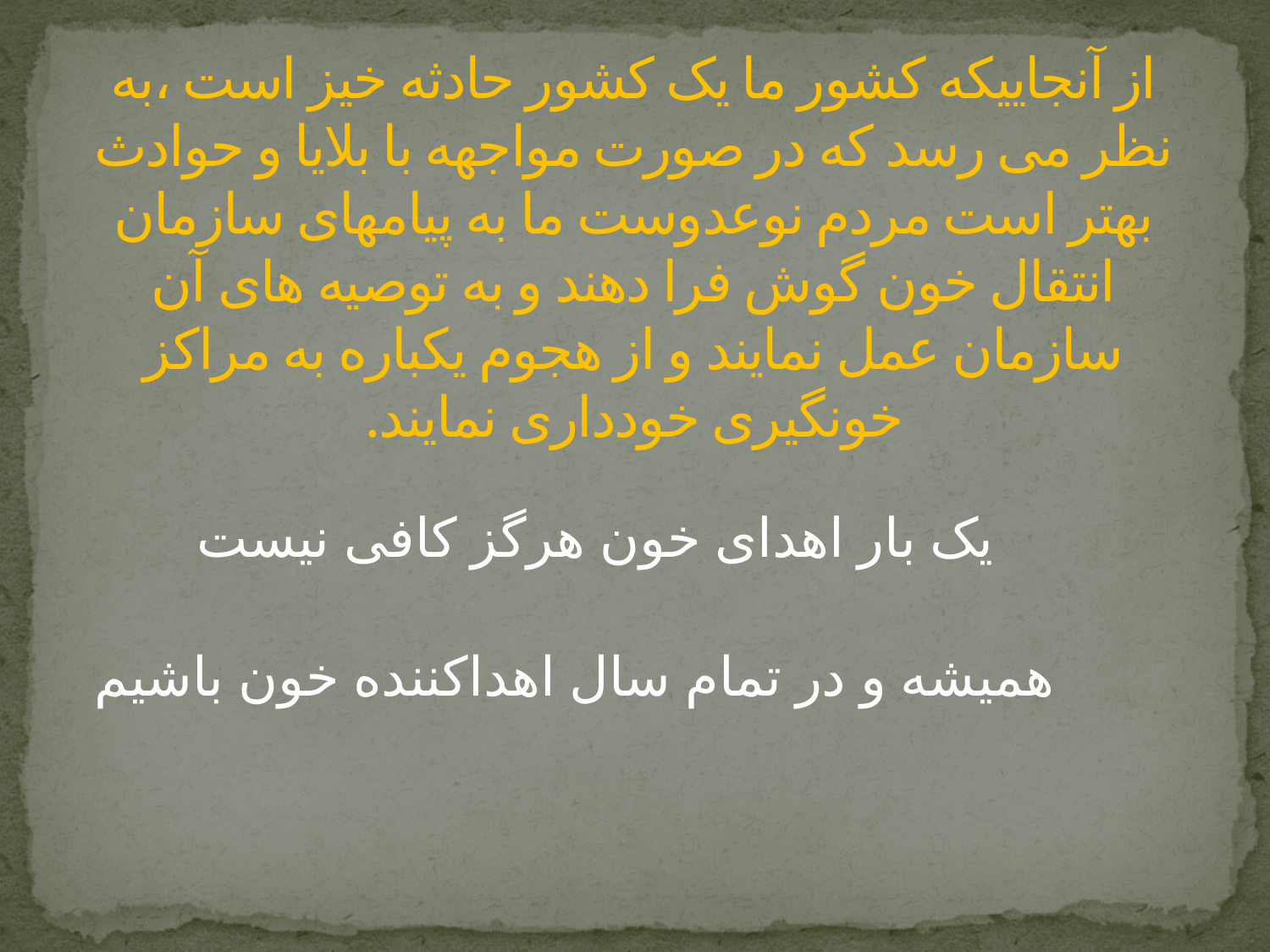

# از آنجاییکه کشور ما یک کشور حادثه خیز است ،به نظر می رسد که در صورت مواجهه با بلایا و حوادث بهتر است مردم نوعدوست ما به پیامهای سازمان انتقال خون گوش فرا دهند و به توصیه های آن سازمان عمل نمایند و از هجوم یکباره به مراکز خونگیری خودداری نمایند.
           یک بار اهدای خون هرگز کافی نیست
          همیشه و در تمام سال اهداکننده خون باشیم